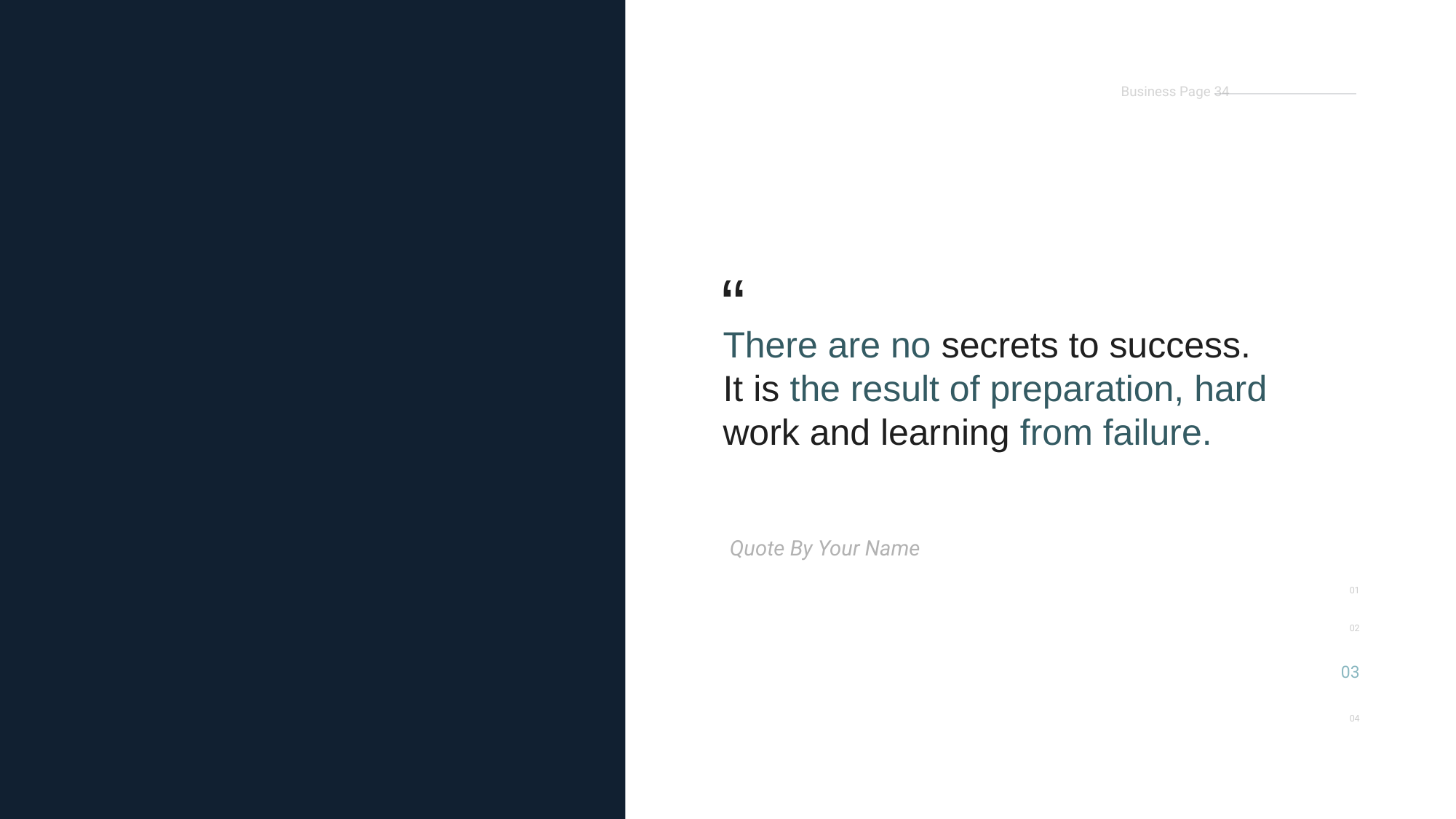

Business Page 34

“
There are no secrets to success. It is the result of preparation, hard work and learning from failure.
Quote By Your Name
01
02
03
04